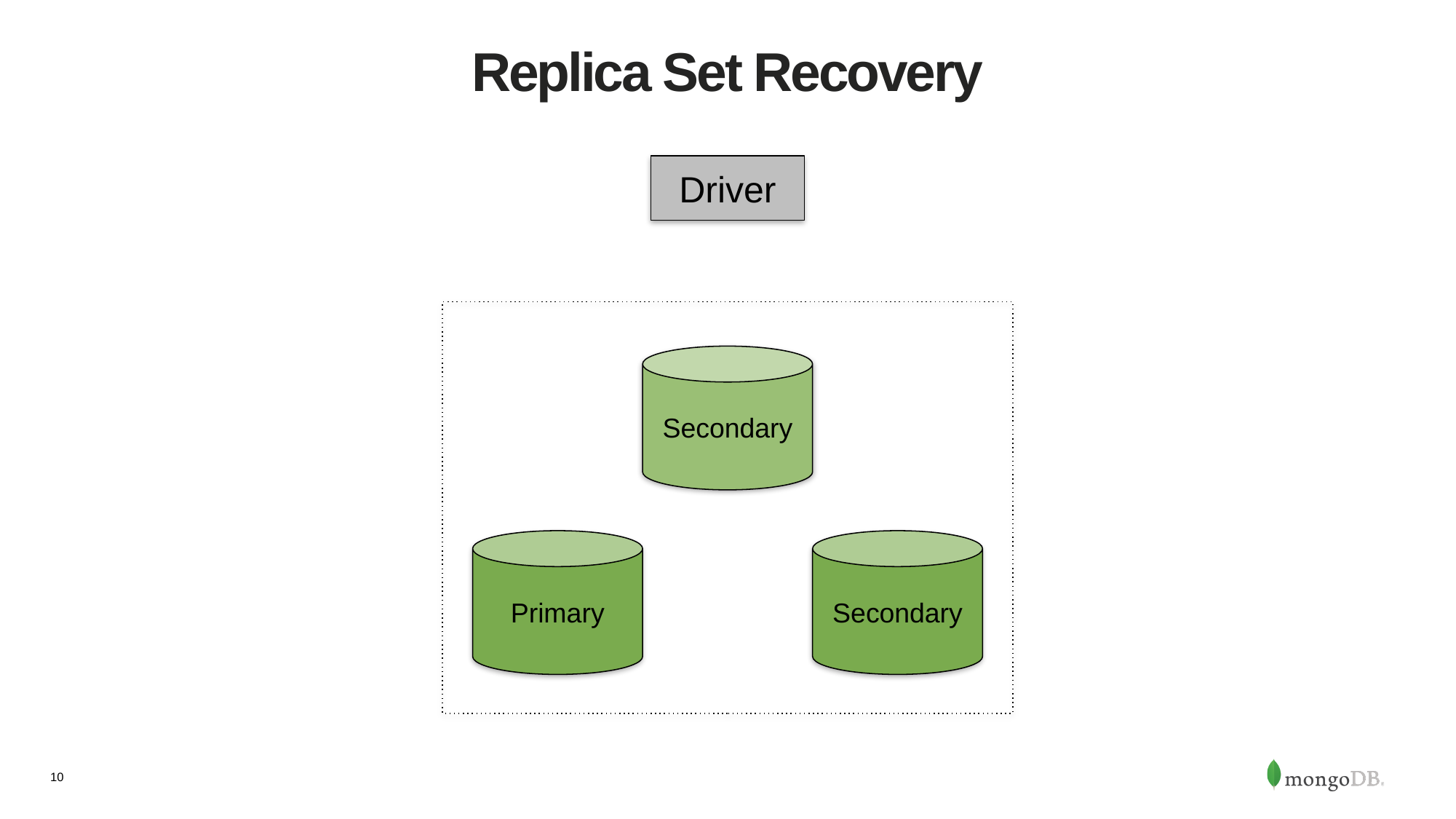

# Replica Set Recovery
Driver

Secondary
Primary
Secondary